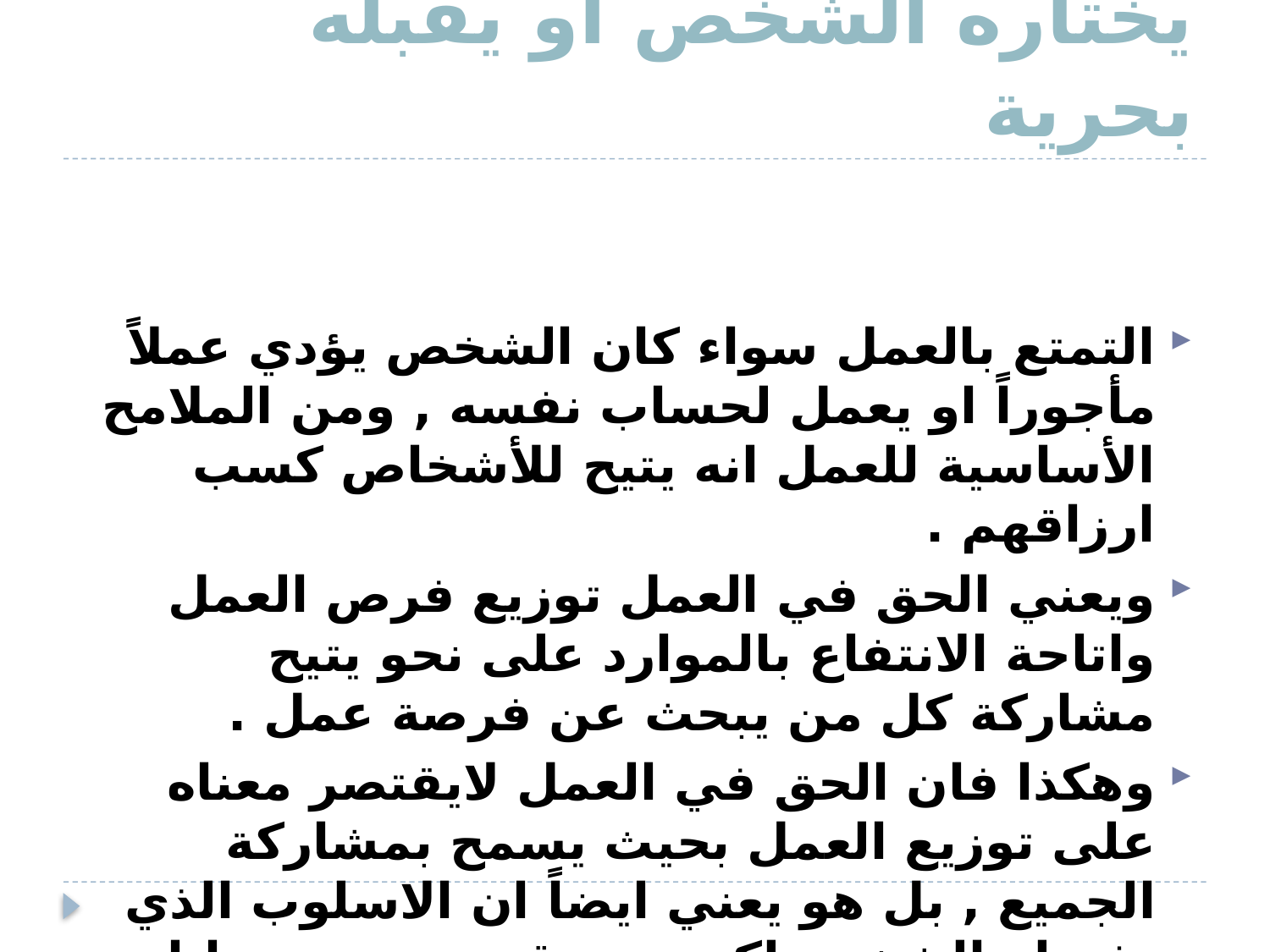

# 4- الحق بالقيام بالعمل الذي يختاره الشخص او يقبله بحرية

التمتع بالعمل سواء كان الشخص يؤدي عملاً مأجوراً او يعمل لحساب نفسه , ومن الملامح الأساسية للعمل انه يتيح للأشخاص كسب ارزاقهم .
ويعني الحق في العمل توزيع فرص العمل واتاحة الانتفاع بالموارد على نحو يتيح مشاركة كل من يبحث عن فرصة عمل .
وهكذا فان الحق في العمل لايقتصر معناه على توزيع العمل بحيث يسمح بمشاركة الجميع , بل هو يعني ايضاً ان الاسلوب الذي يفضله الشخص لكسب رزقه هو من ضمانات حقوق الانسان ايضاً.